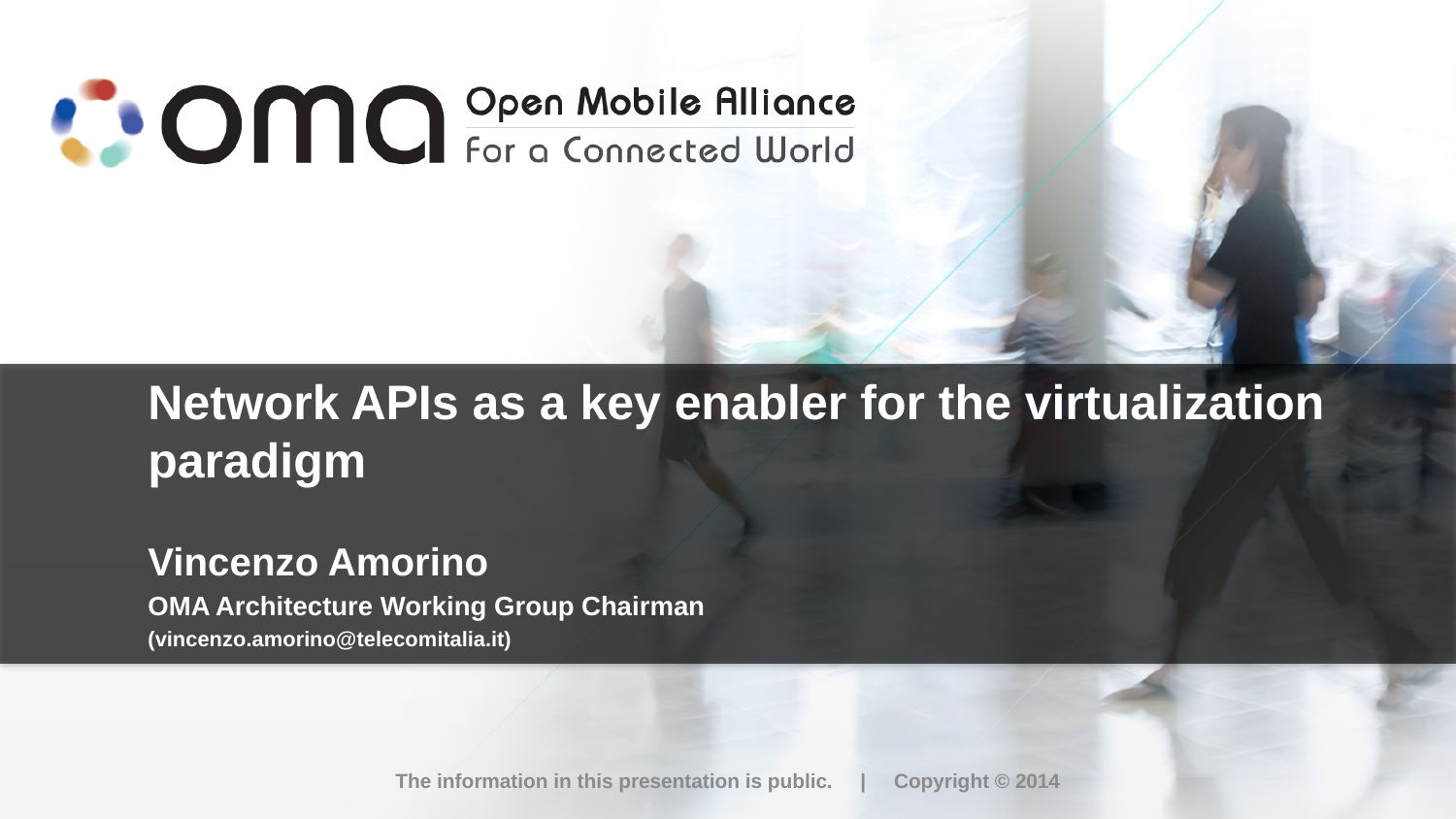

# Network APIs as a key enabler for the virtualization paradigm
Vincenzo Amorino
OMA Architecture Working Group Chairman
(vincenzo.amorino@telecomitalia.it)
The information in this presentation is public.     |     Copyright © 2014